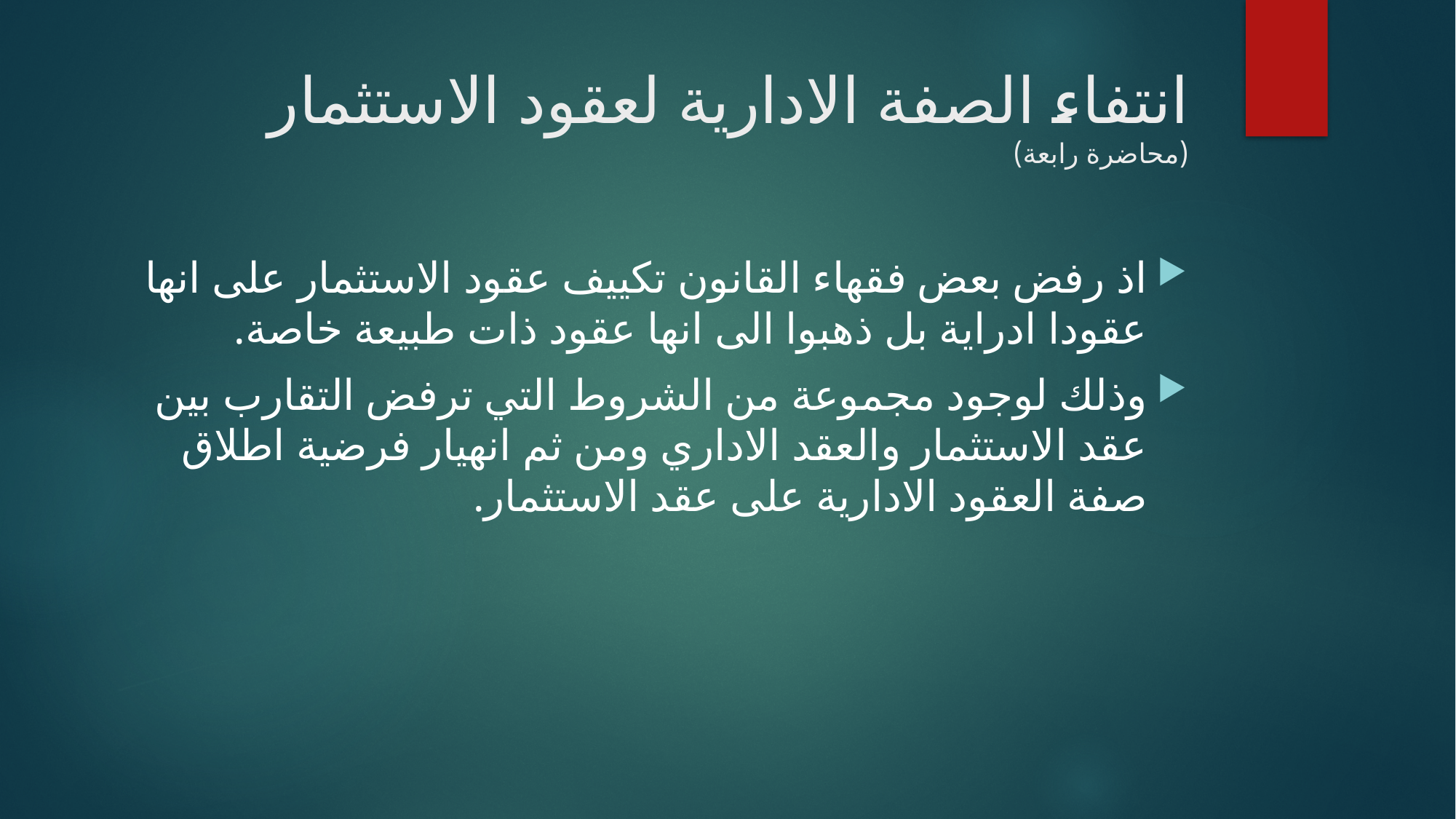

# انتفاء الصفة الادارية لعقود الاستثمار (محاضرة رابعة)
اذ رفض بعض فقهاء القانون تكييف عقود الاستثمار على انها عقودا ادراية بل ذهبوا الى انها عقود ذات طبيعة خاصة.
وذلك لوجود مجموعة من الشروط التي ترفض التقارب بين عقد الاستثمار والعقد الاداري ومن ثم انهيار فرضية اطلاق صفة العقود الادارية على عقد الاستثمار.